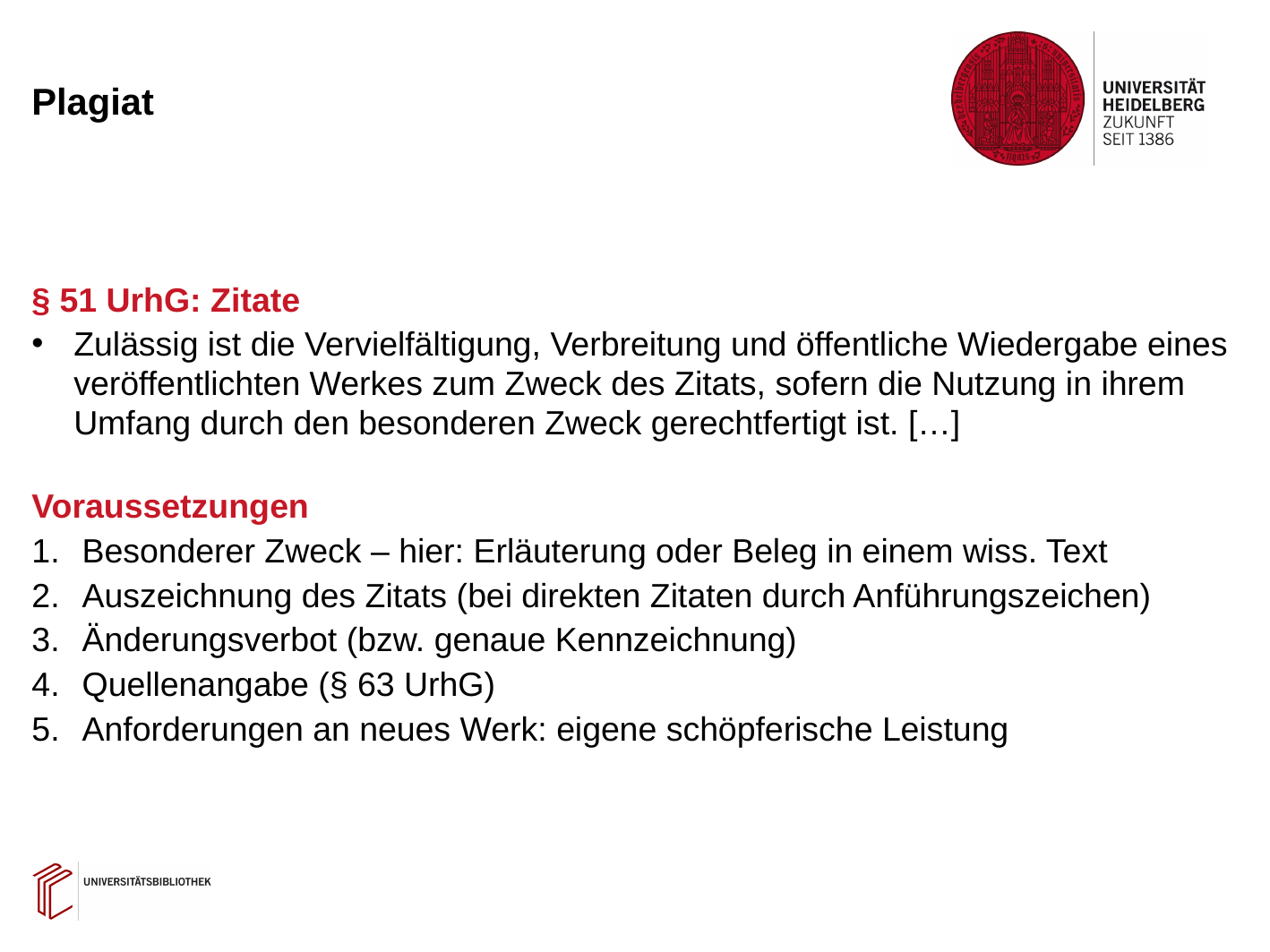

at
# Plagiat

§ 51 UrhG: Zitate
Zulässig ist die Vervielfältigung, Verbreitung und öffentliche Wiedergabe eines veröffentlichten Werkes zum Zweck des Zitats, sofern die Nutzung in ihrem Umfang durch den besonderen Zweck gerechtfertigt ist. […]

Voraussetzungen
Besonderer Zweck – hier: Erläuterung oder Beleg in einem wiss. Text
Auszeichnung des Zitats (bei direkten Zitaten durch Anführungszeichen)
Änderungsverbot (bzw. genaue Kennzeichnung)
Quellenangabe (§ 63 UrhG)
Anforderungen an neues Werk: eigene schöpferische Leistung

9